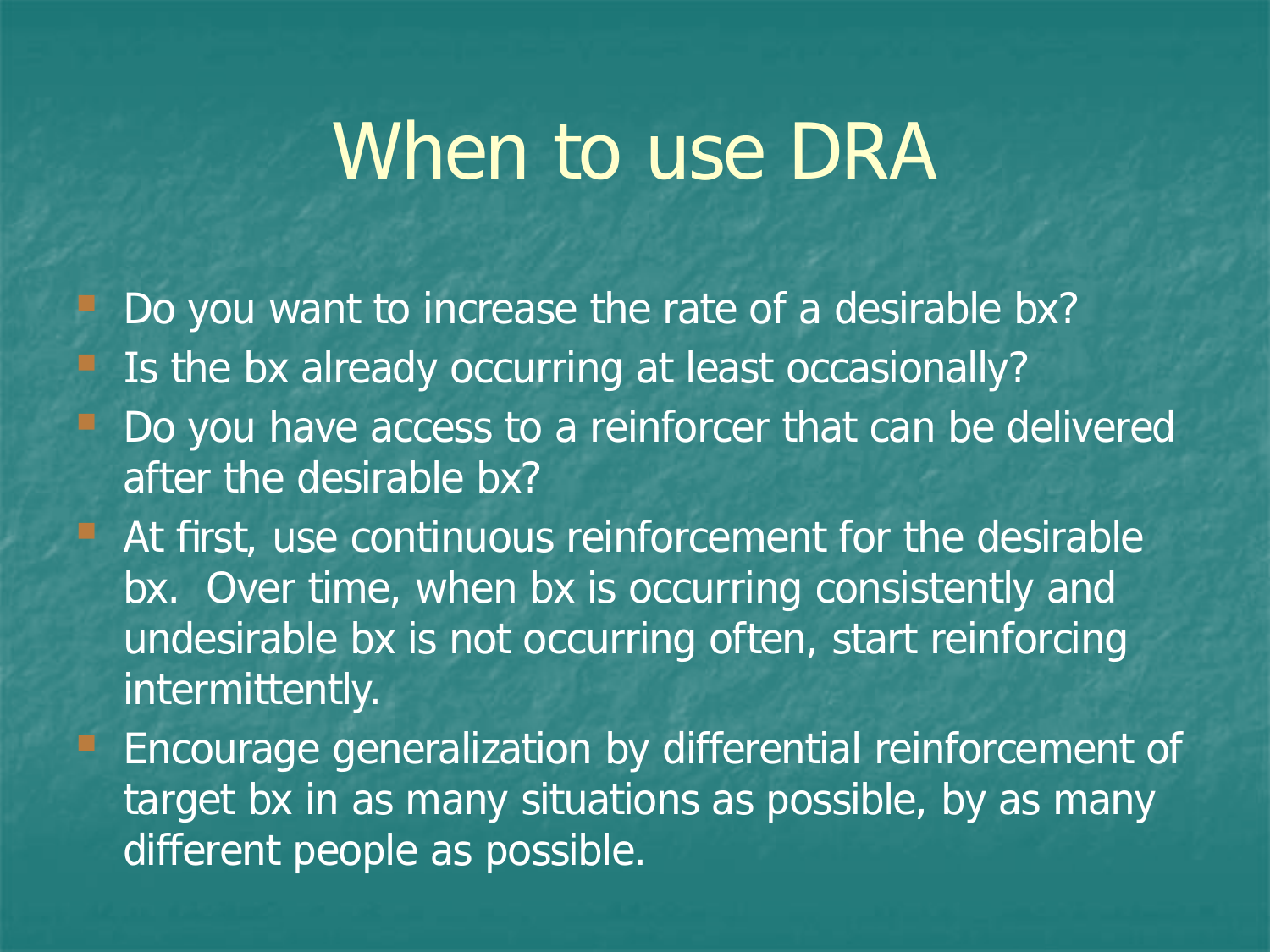

# When to use DRA
Do you want to increase the rate of a desirable bx?
Is the bx already occurring at least occasionally?
Do you have access to a reinforcer that can be delivered after the desirable bx?
At first, use continuous reinforcement for the desirable  bx.  Over time, when bx is occurring consistently and undesirable bx is not occurring often, start reinforcing intermittently.
Encourage generalization by differential reinforcement of target bx in as many situations as possible, by as many different people as possible.